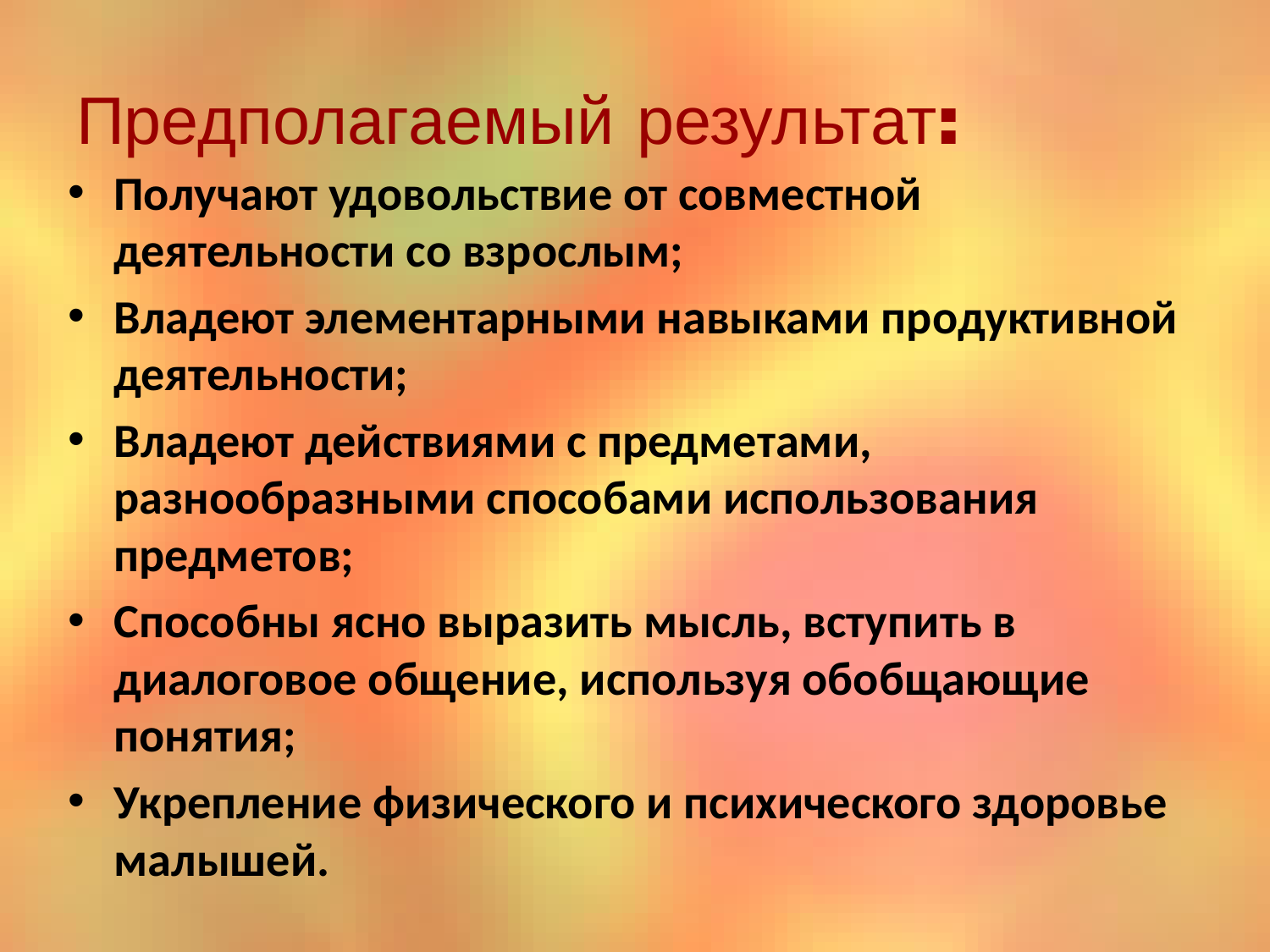

# Предполагаемый результат:
Получают удовольствие от совместной деятельности со взрослым;
Владеют элементарными навыками продуктивной деятельности;
Владеют действиями с предметами, разнообразными способами использования предметов;
Способны ясно выразить мысль, вступить в диалоговое общение, используя обобщающие понятия;
Укрепление физического и психического здоровье малышей.